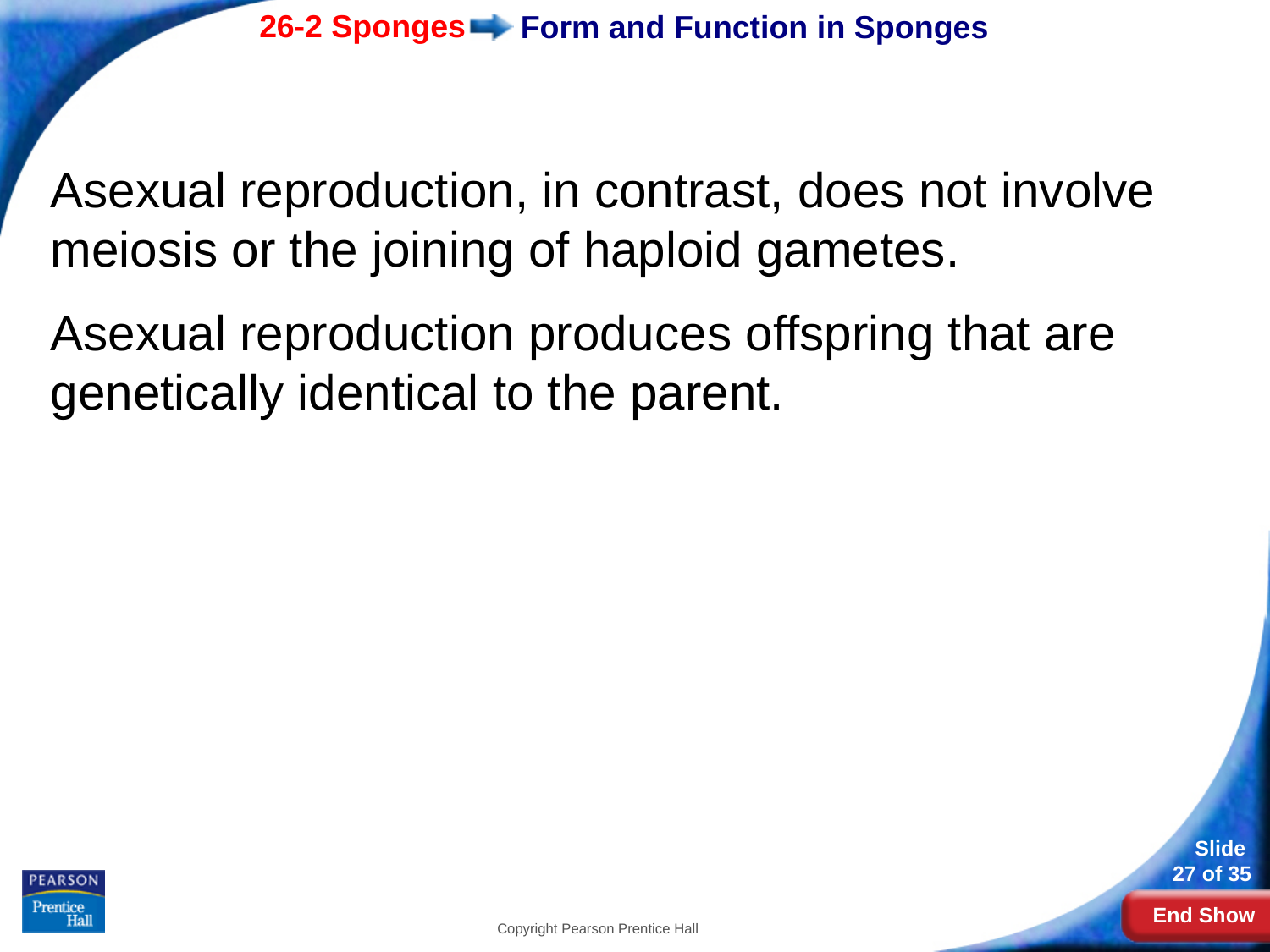

# Form and Function in Sponges
Asexual reproduction, in contrast, does not involve meiosis or the joining of haploid gametes.
Asexual reproduction produces offspring that are genetically identical to the parent.
Copyright Pearson Prentice Hall